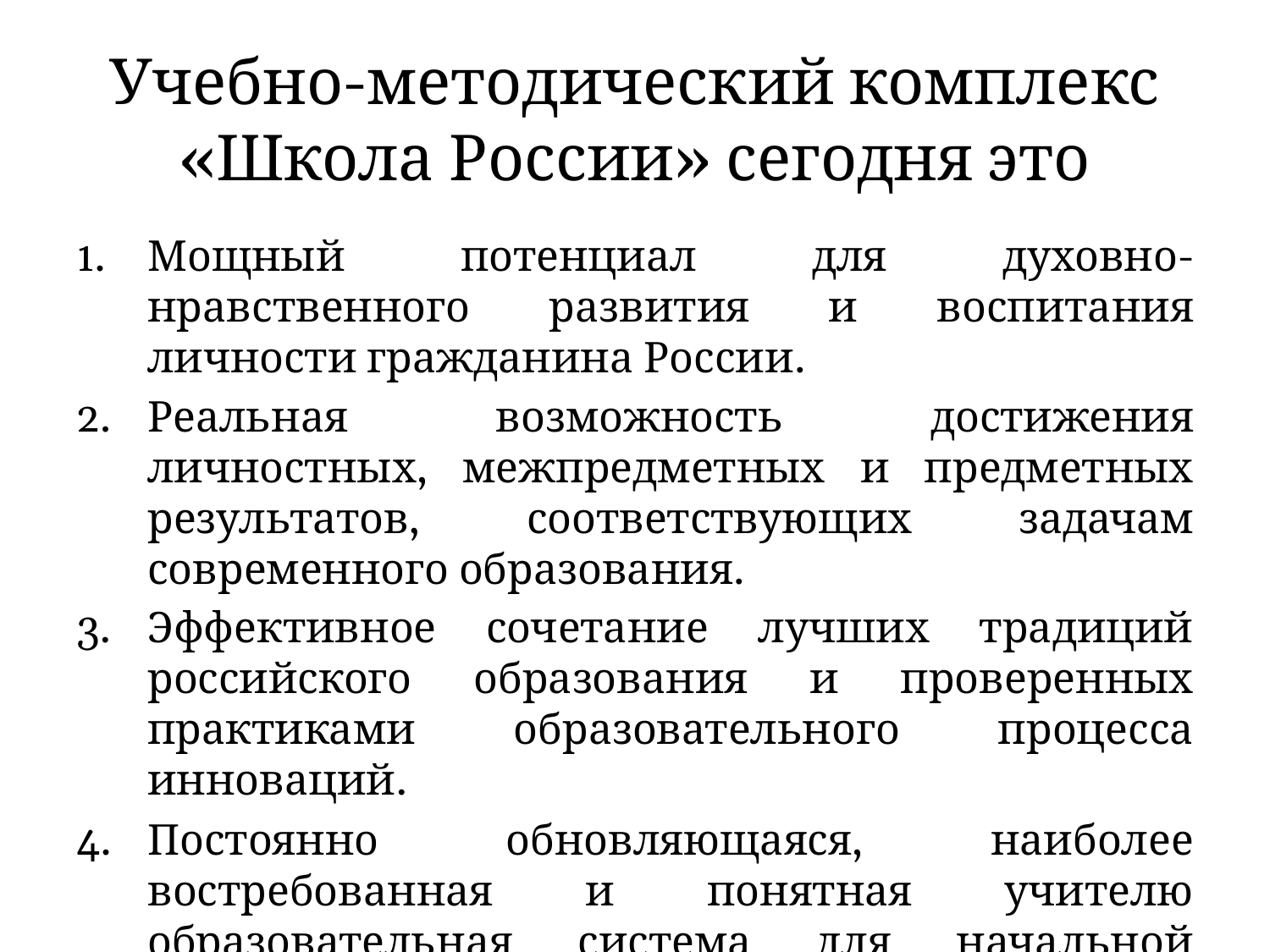

# Учебно-методический комплекс «Школа России» сегодня это
Мощный потенциал для духовно-нравственного развития и воспитания личности гражданина России.
Реальная возможность достижения личностных, межпредметных и предметных результатов, соответствующих задачам современного образования.
Эффективное сочетание лучших традиций российского образования и проверенных практиками образовательного процесса инноваций.
Постоянно обновляющаяся, наиболее востребованная и понятная учителю образовательная система для начальной школы.